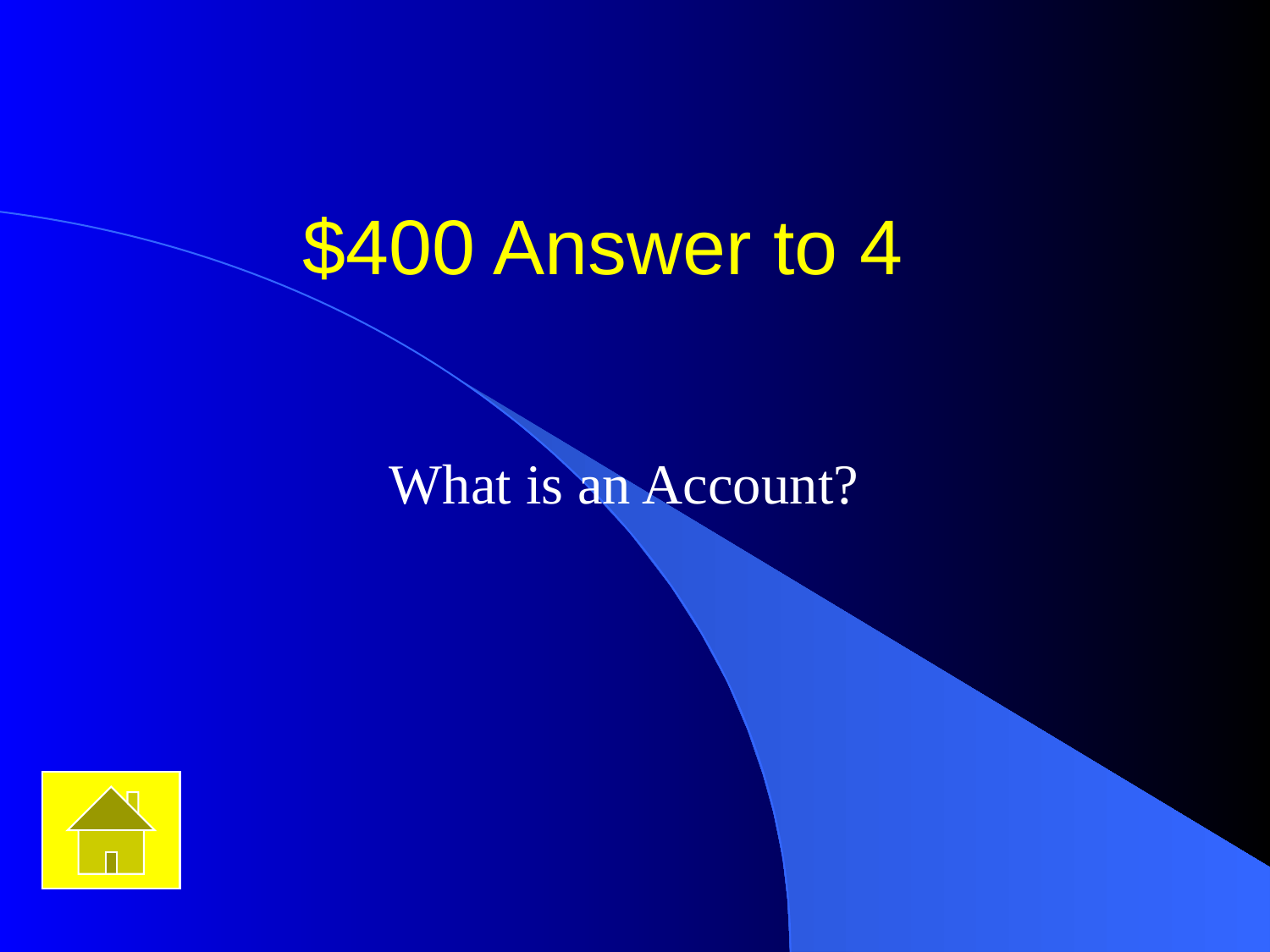

# $400 Answer to 4
What is an Account?